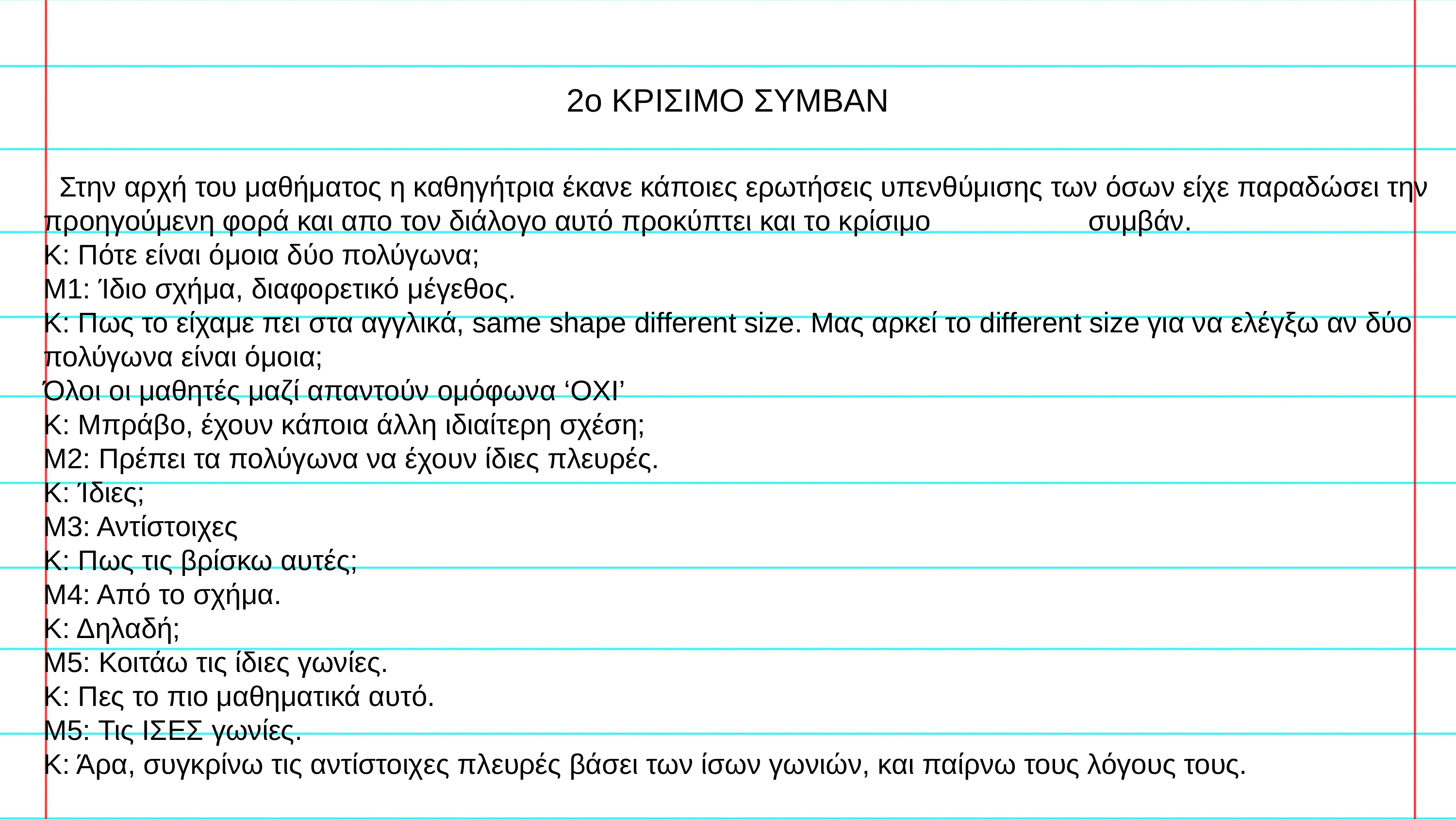

Στην αρχή του μαθήματος η καθηγήτρια έκανε κάποιες ερωτήσεις υπενθύμισης των όσων είχε παραδώσει την προηγούμενη φορά και απο τον διάλογο αυτό προκύπτει και το κρίσιμο                    συμβάν.
Κ: Πότε είναι όμοια δύο πολύγωνα;
Μ1: Ίδιο σχήμα, διαφορετικό μέγεθος.
Κ: Πως το είχαμε πει στα αγγλικά, same shape different size. Μας αρκεί το different size για να ελέγξω αν δύο πολύγωνα είναι όμοια;
Όλοι οι μαθητές μαζί απαντούν ομόφωνα ‘ΟΧΙ’
Κ: Μπράβο, έχουν κάποια άλλη ιδιαίτερη σχέση;
Μ2: Πρέπει τα πολύγωνα να έχουν ίδιες πλευρές.
Κ: Ίδιες;
Μ3: Αντίστοιχες
Κ: Πως τις βρίσκω αυτές;
Μ4: Από το σχήμα.
Κ: Δηλαδή;
Μ5: Κοιτάω τις ίδιες γωνίες.
Κ: Πες το πιο μαθηματικά αυτό.
Μ5: Τις ΙΣΕΣ γωνίες.
Κ: Άρα, συγκρίνω τις αντίστοιχες πλευρές βάσει των ίσων γωνιών, και παίρνω τους λόγους τους.

2ο ΚΡΙΣΙΜΟ ΣΥΜΒΑΝ